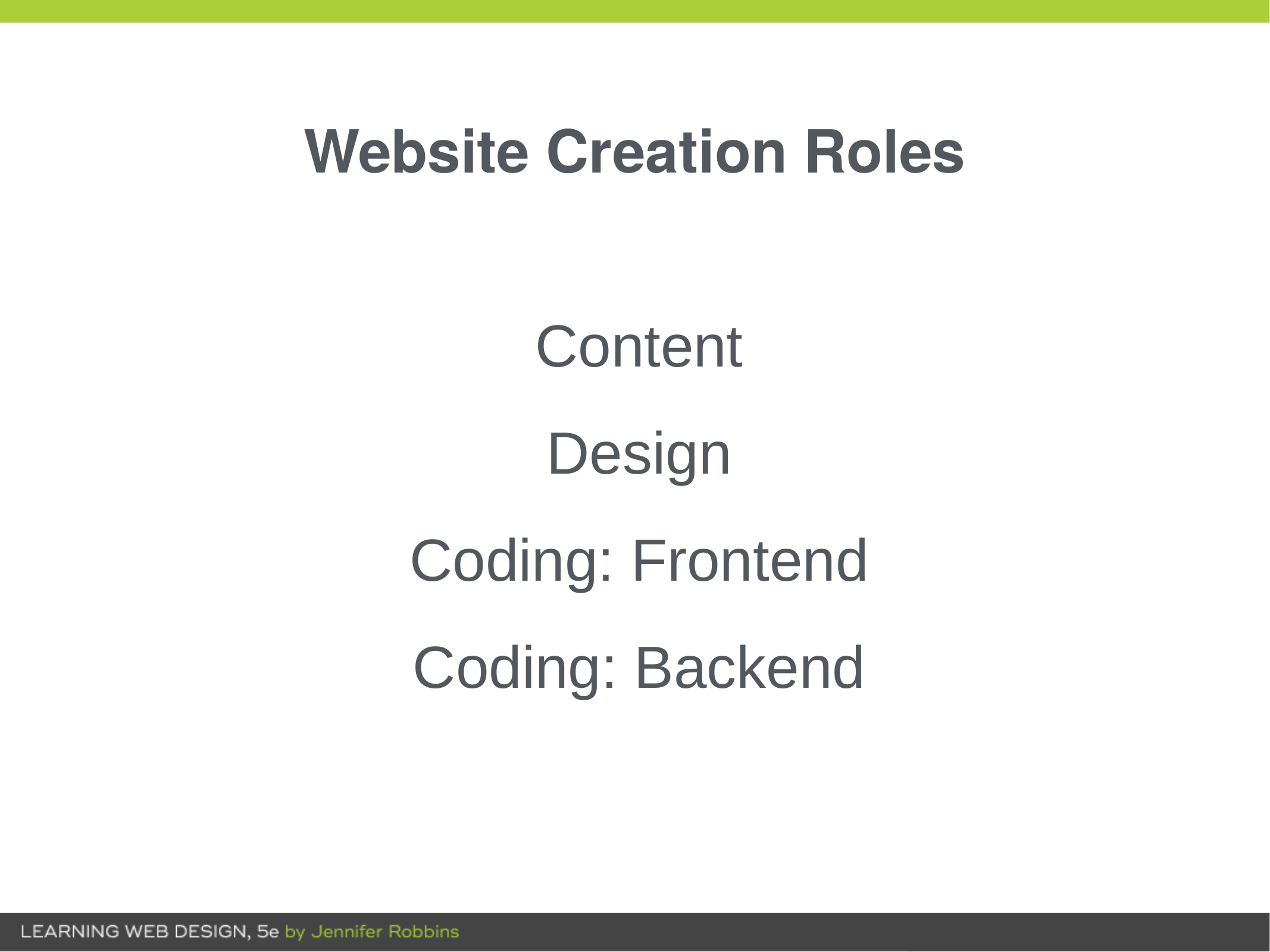

# Website Creation Roles
Content
Design
Coding: Frontend
Coding: Backend